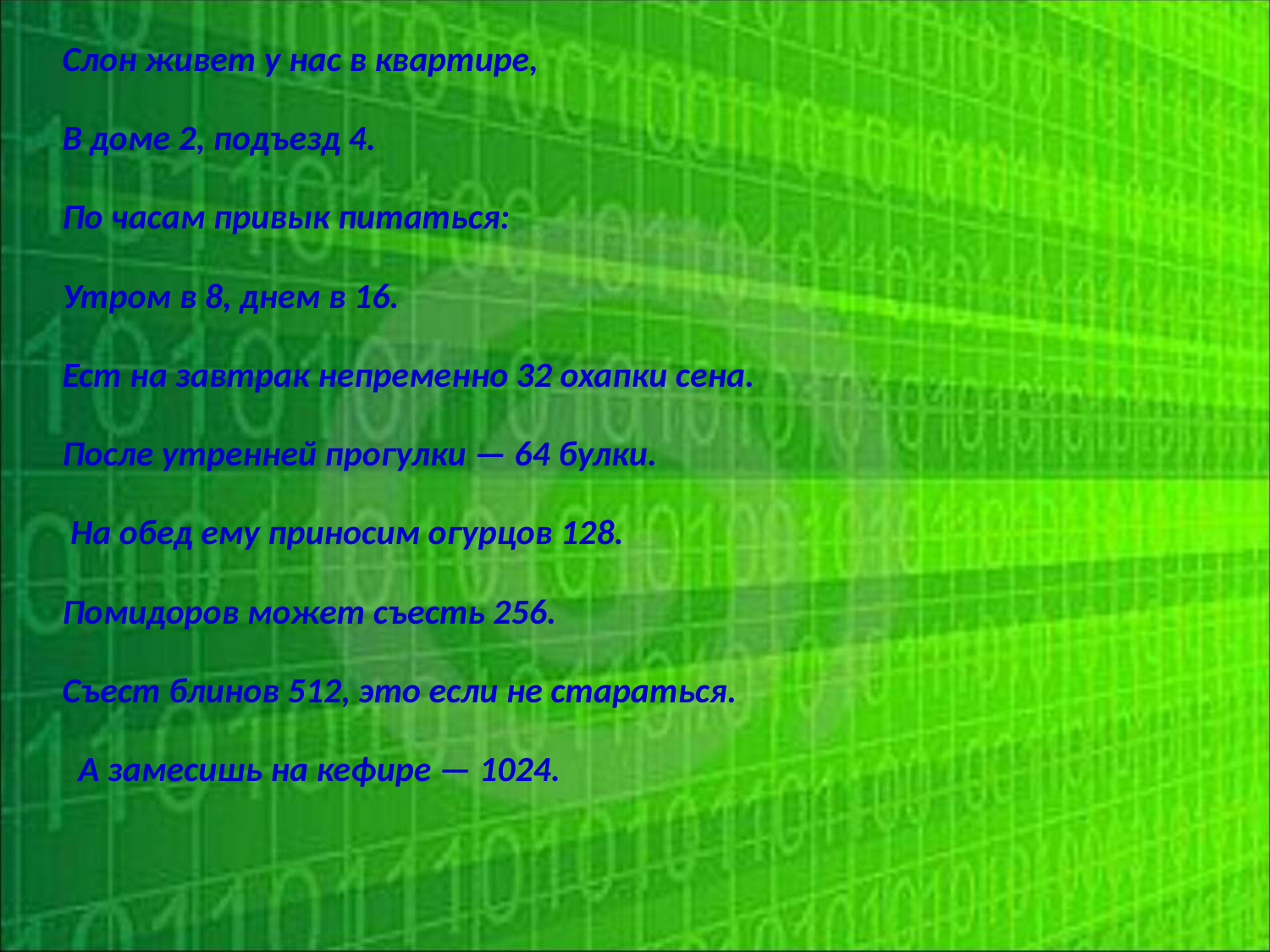

Слон живет у нас в квартире,
В доме 2, подъезд 4.
По часам привык питаться:
Утром в 8, днем в 16.
Ест на завтрак непременно 32 охапки сена.
После утренней прогулки — 64 булки.
 На обед ему приносим огурцов 128.
Помидоров может съесть 256.
Съест блинов 512, это если не стараться.
  А замесишь на кефире — 1024.